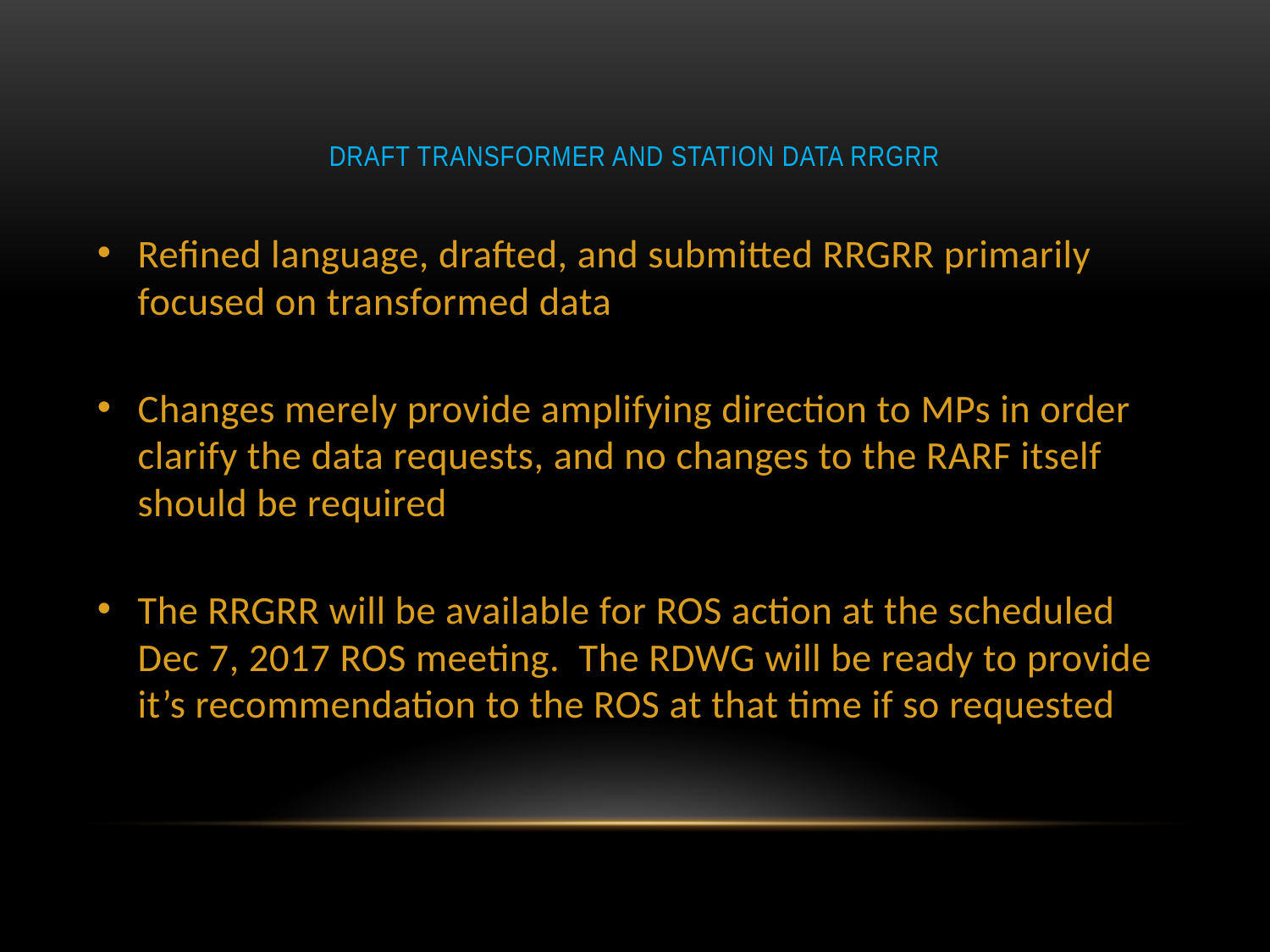

# Draft Transformer and Station Data RRGRR
Refined language, drafted, and submitted RRGRR primarily focused on transformed data
Changes merely provide amplifying direction to MPs in order clarify the data requests, and no changes to the RARF itself should be required
The RRGRR will be available for ROS action at the scheduled Dec 7, 2017 ROS meeting.  The RDWG will be ready to provide it’s recommendation to the ROS at that time if so requested